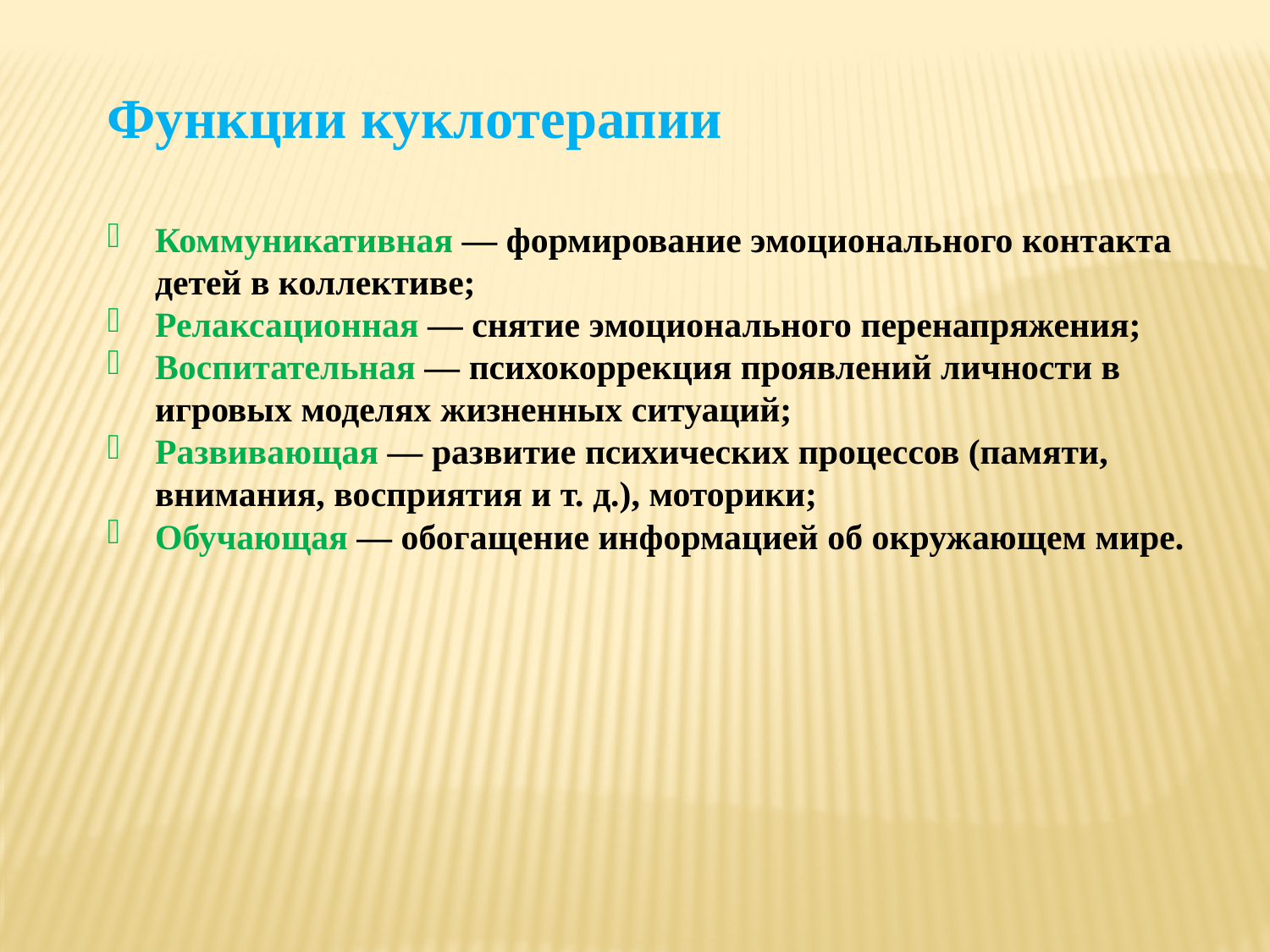

Функции куклотерапии

Коммуникативная — формирование эмоционального контакта детей в коллективе;
Релаксационная — снятие эмоционального перенапряжения;
Воспитательная — психокоррекция проявлений личности в игровых моделях жизненных ситуаций;
Развивающая — развитие психических процессов (памяти, внимания, восприятия и т. д.), моторики;
Обучающая — обогащение информацией об окружающем мире.